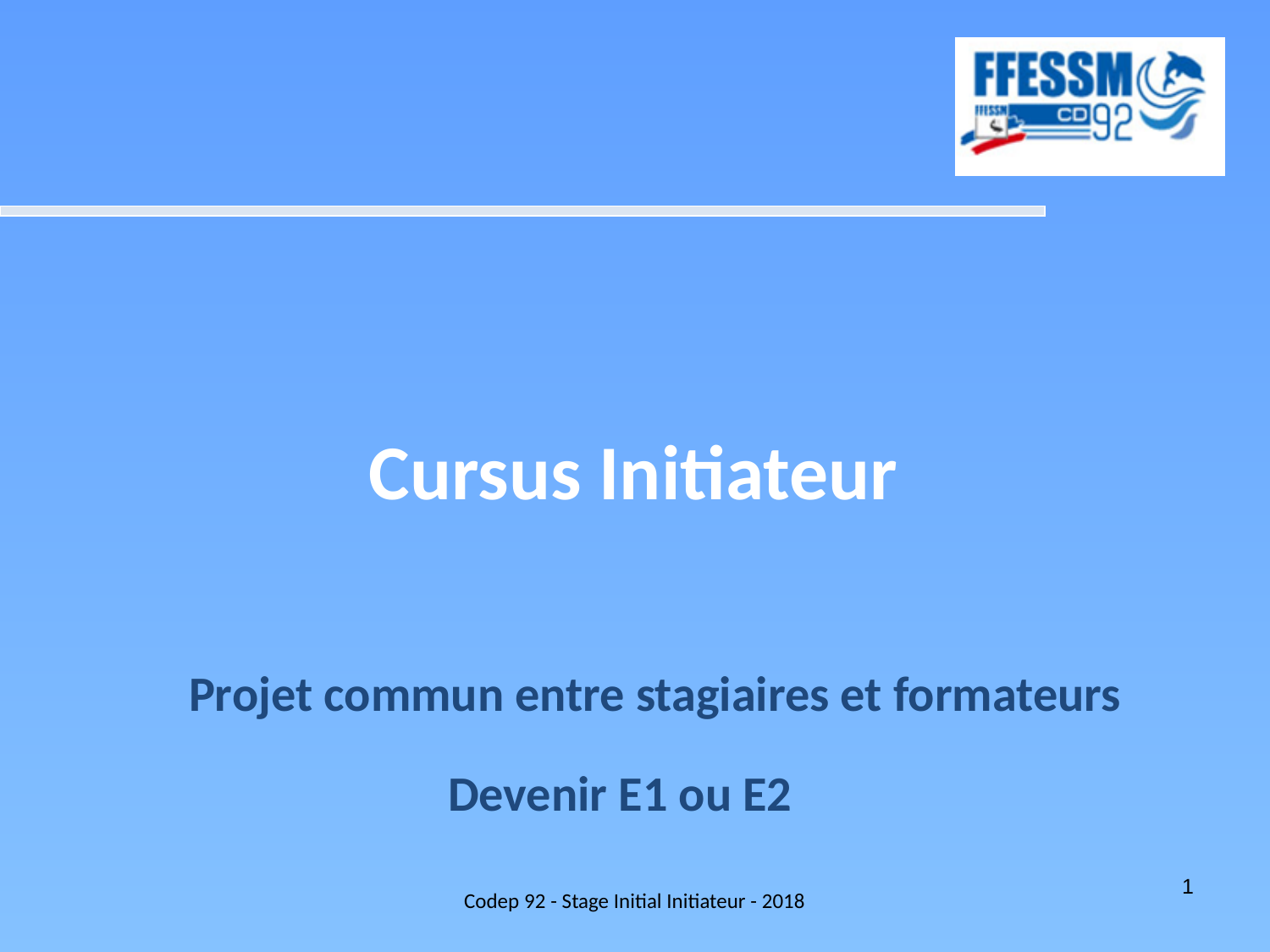

Cursus Initiateur
Projet commun entre stagiaires et formateurs
Devenir E1 ou E2
Codep 92 - Stage Initial Initiateur - 2018
1